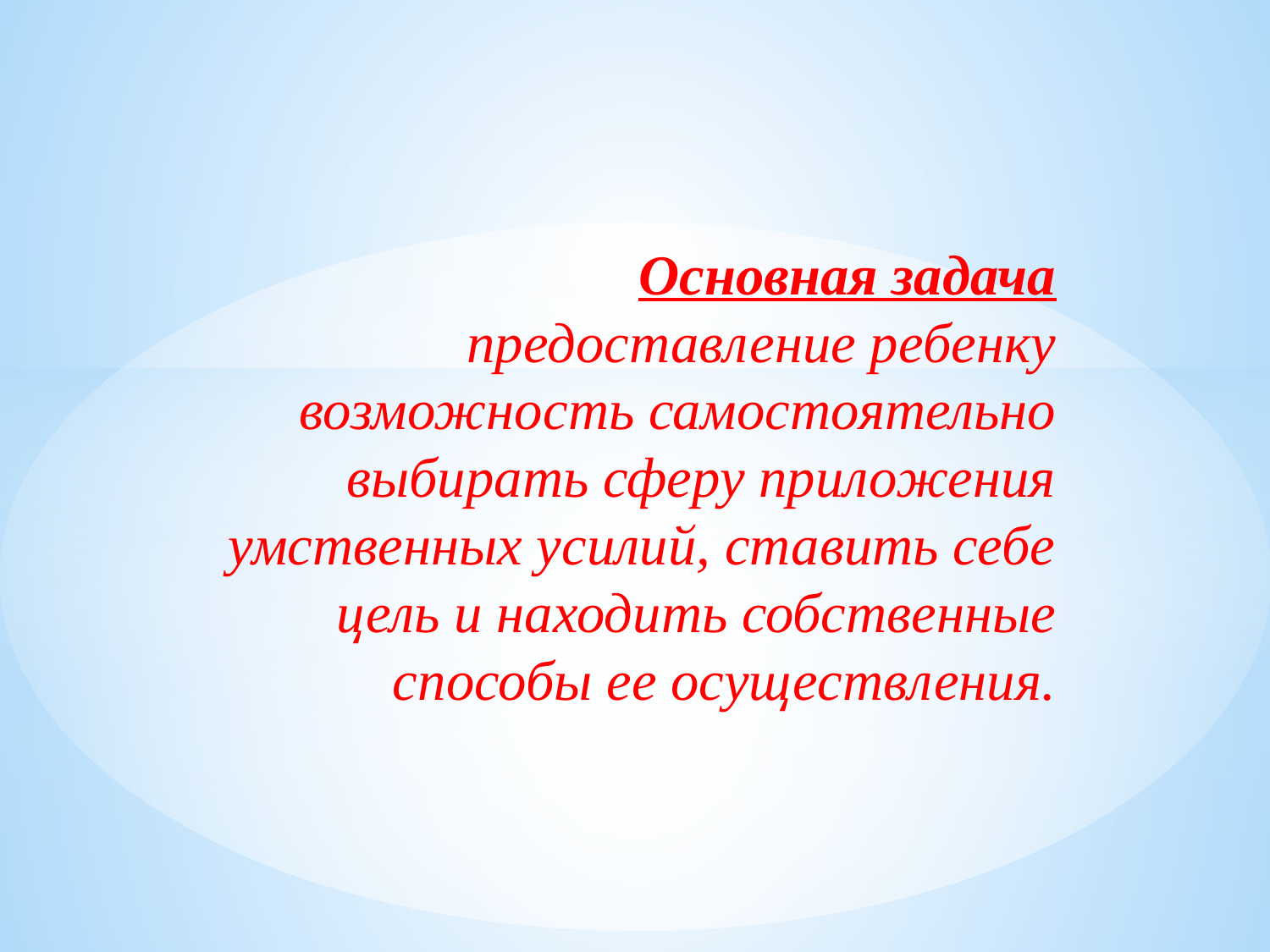

# Основная задача предоставление ребенку возможность самостоятельно выбирать сферу приложения умственных усилий, ставить себе цель и находить собственные способы ее осуществления.